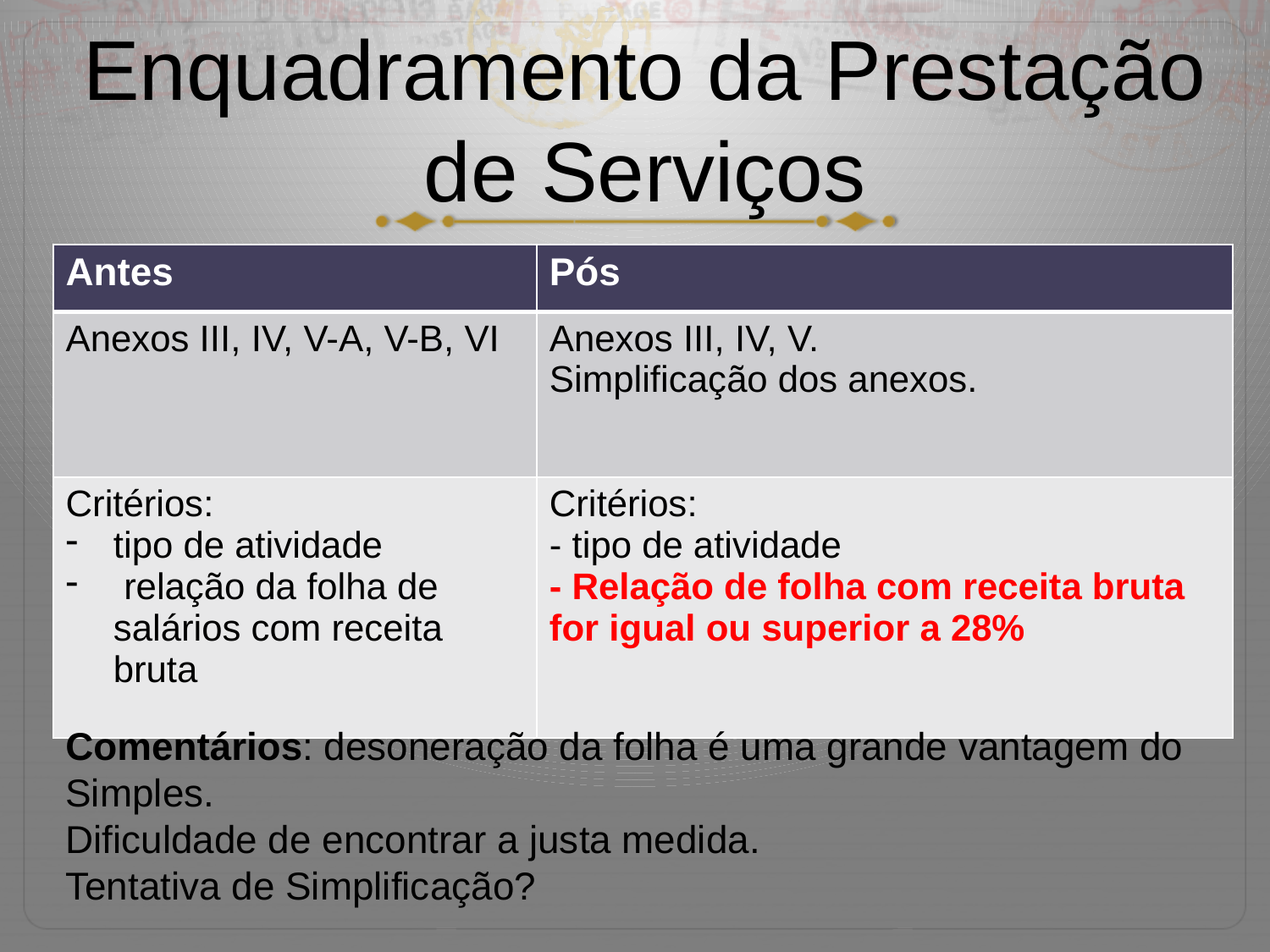

# Enquadramento da Prestação de Serviços
| Antes | Pós |
| --- | --- |
| Anexos III, IV, V-A, V-B, VI | Anexos III, IV, V. Simplificação dos anexos. |
| Critérios: tipo de atividade relação da folha de salários com receita bruta | Critérios: - tipo de atividade - Relação de folha com receita bruta for igual ou superior a 28% |
Comentários: desoneração da folha é uma grande vantagem do Simples.
Dificuldade de encontrar a justa medida.
Tentativa de Simplificação?